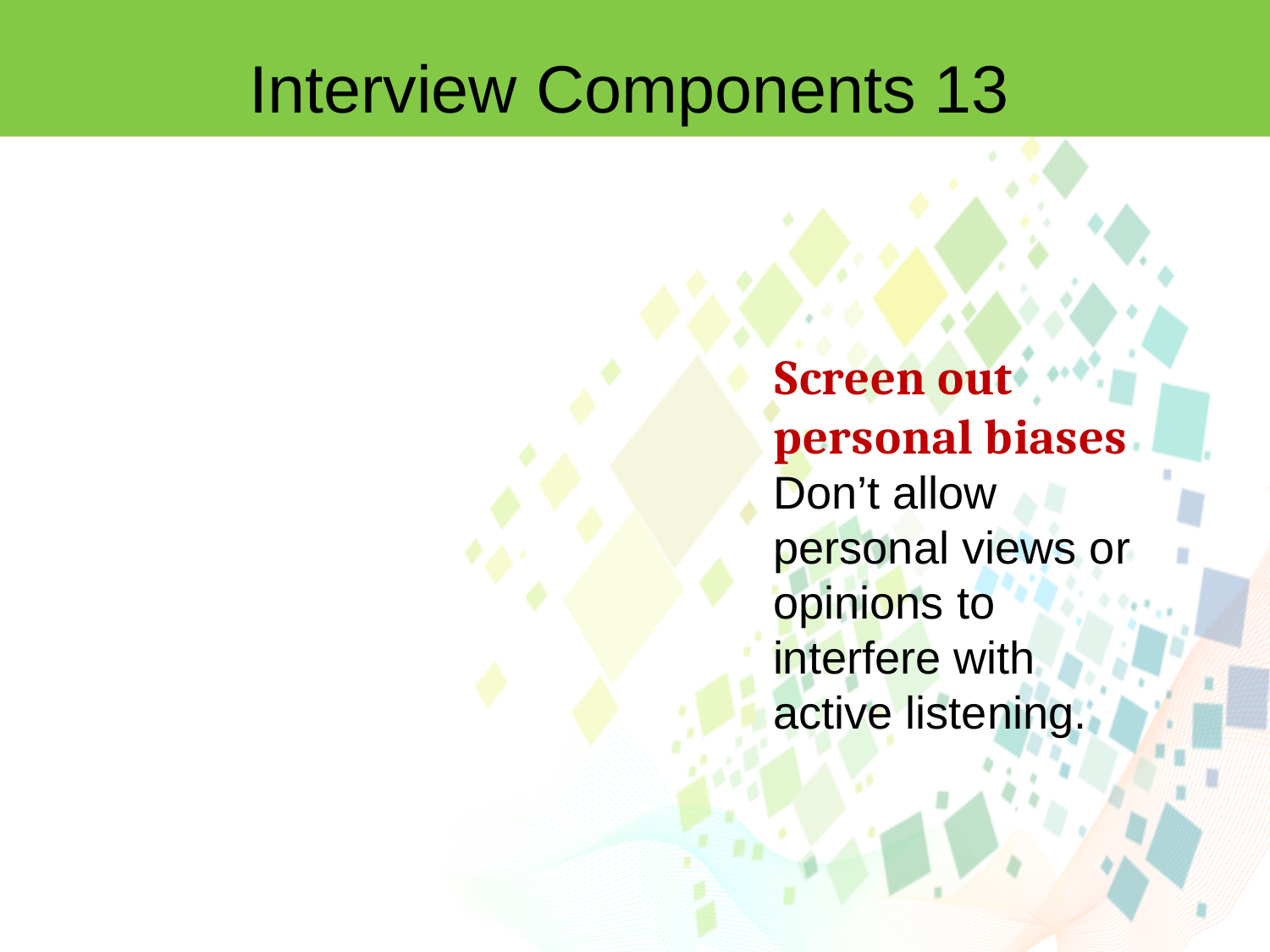

Interview Components 13
Screen out personal biases
Don’t allow personal views or opinions to interfere with
active listening.